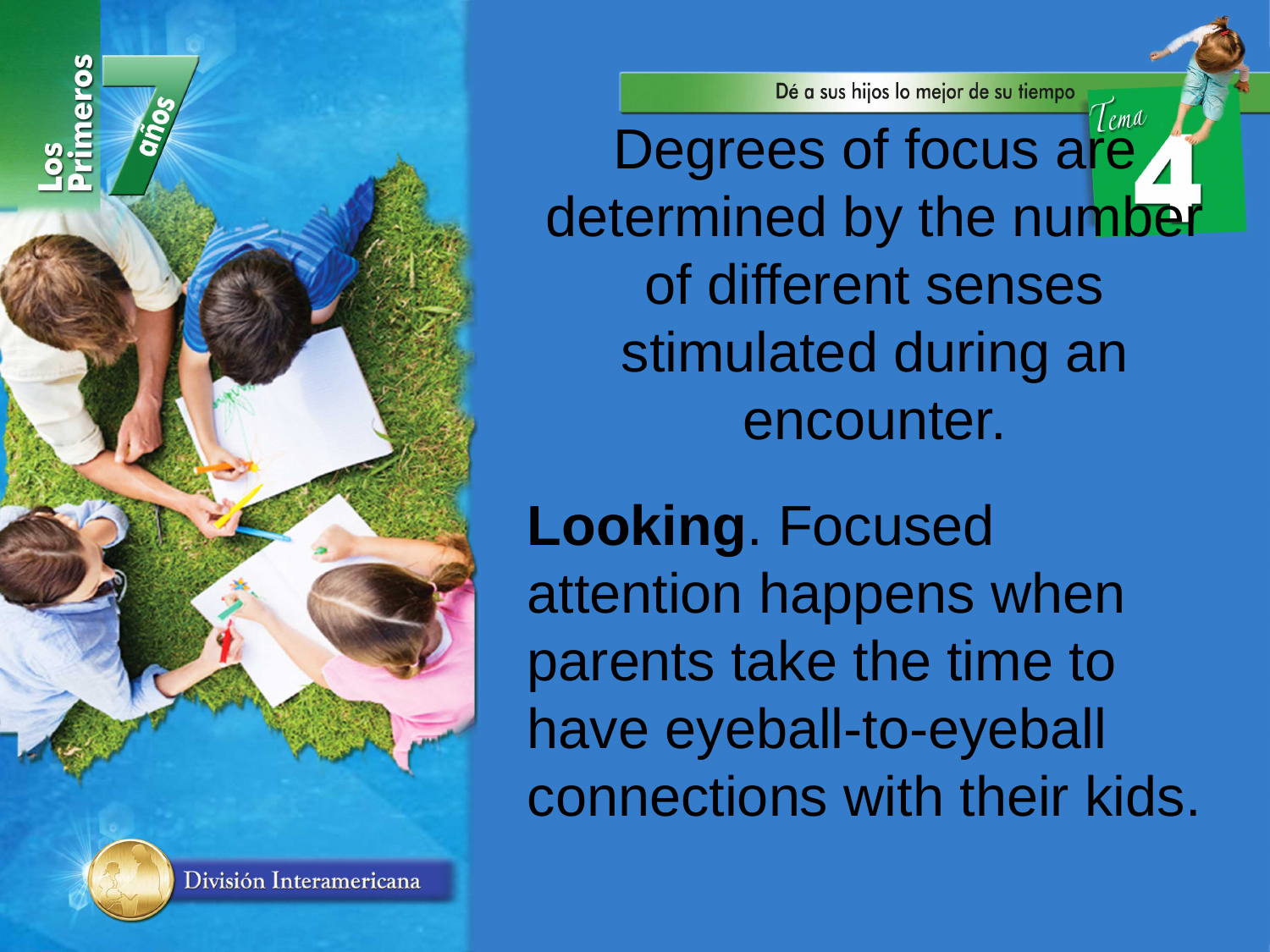

Degrees of focus are determined by the number of different senses stimulated during an encounter.

Looking. Focused attention happens when parents take the time to have eyeball-to-eyeball connections with their kids.